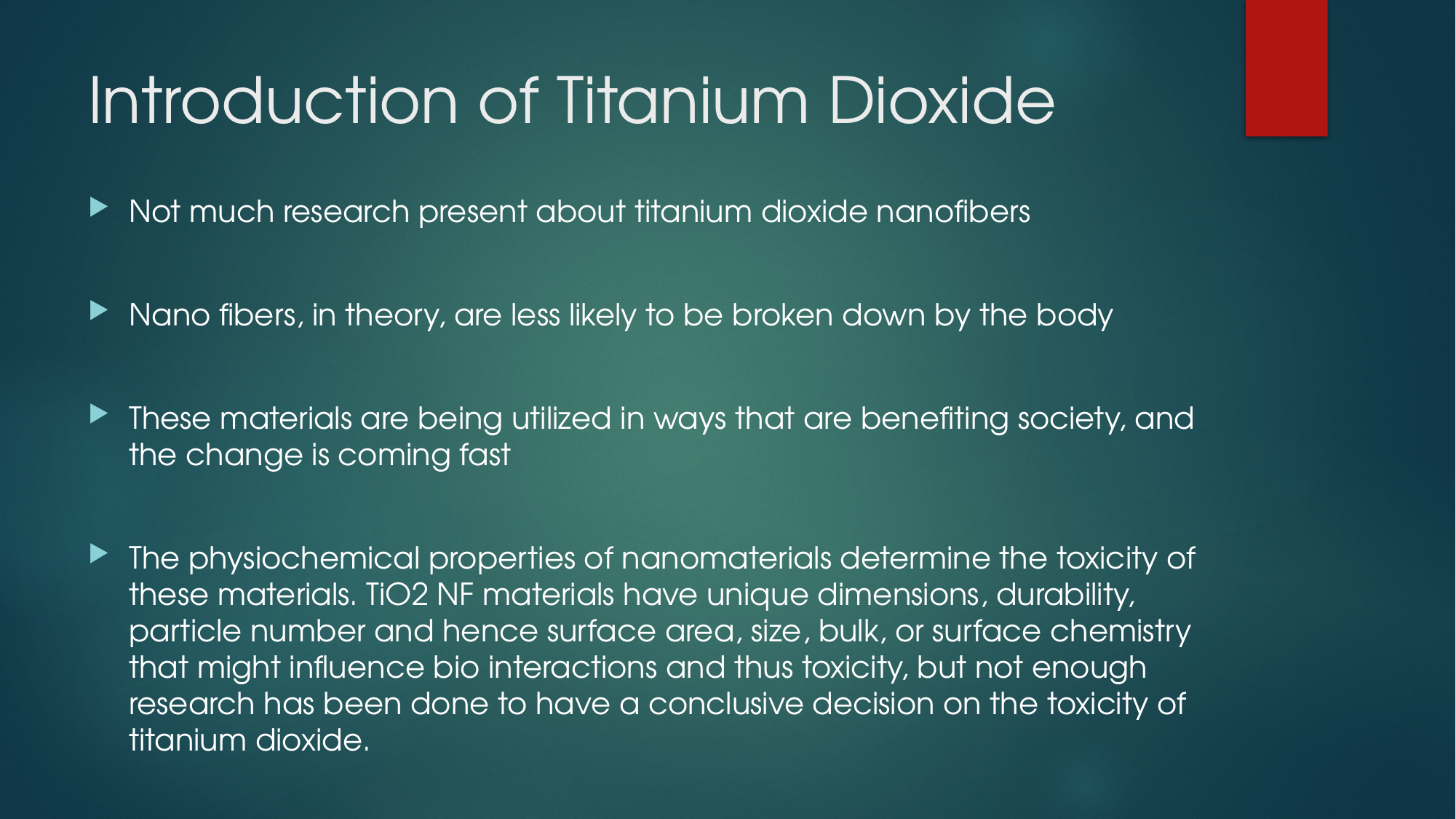

# Introduction of Titanium Dioxide
Not much research present about titanium dioxide nanofibers

Nano fibers, in theory, are less likely to be broken down by the body

These materials are being utilized in ways that are benefiting society, and the change is coming fast

The physiochemical properties of nanomaterials determine the toxicity of these materials. TiO2 NF materials have unique dimensions, durability, particle number and hence surface area, size, bulk, or surface chemistry that might influence bio interactions and thus toxicity, but not enough research has been done to have a conclusive decision on the toxicity of titanium dioxide.